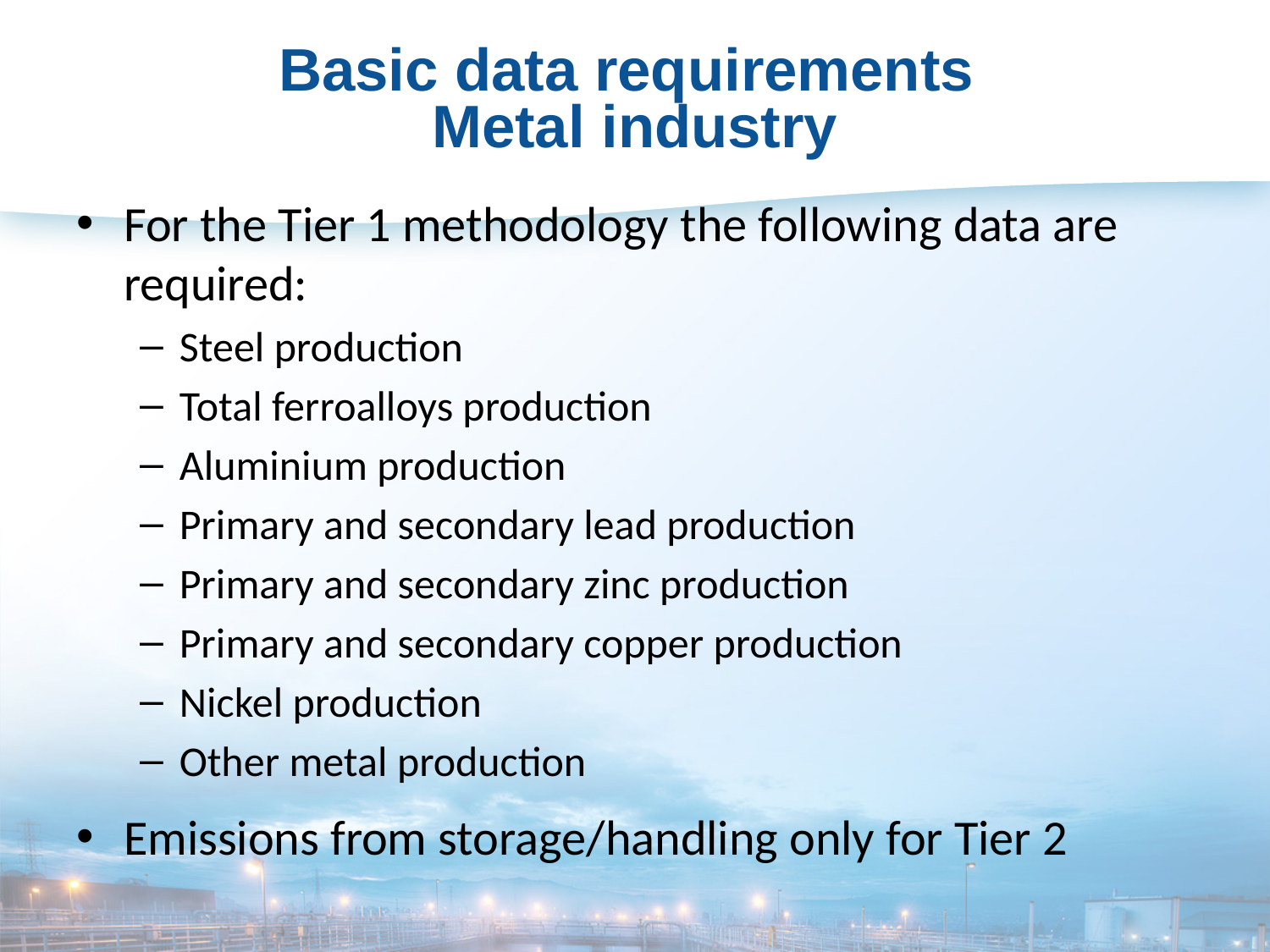

# Basic data requirements Metal industry
For the Tier 1 methodology the following data are required:
Steel production
Total ferroalloys production
Aluminium production
Primary and secondary lead production
Primary and secondary zinc production
Primary and secondary copper production
Nickel production
Other metal production
Emissions from storage/handling only for Tier 2